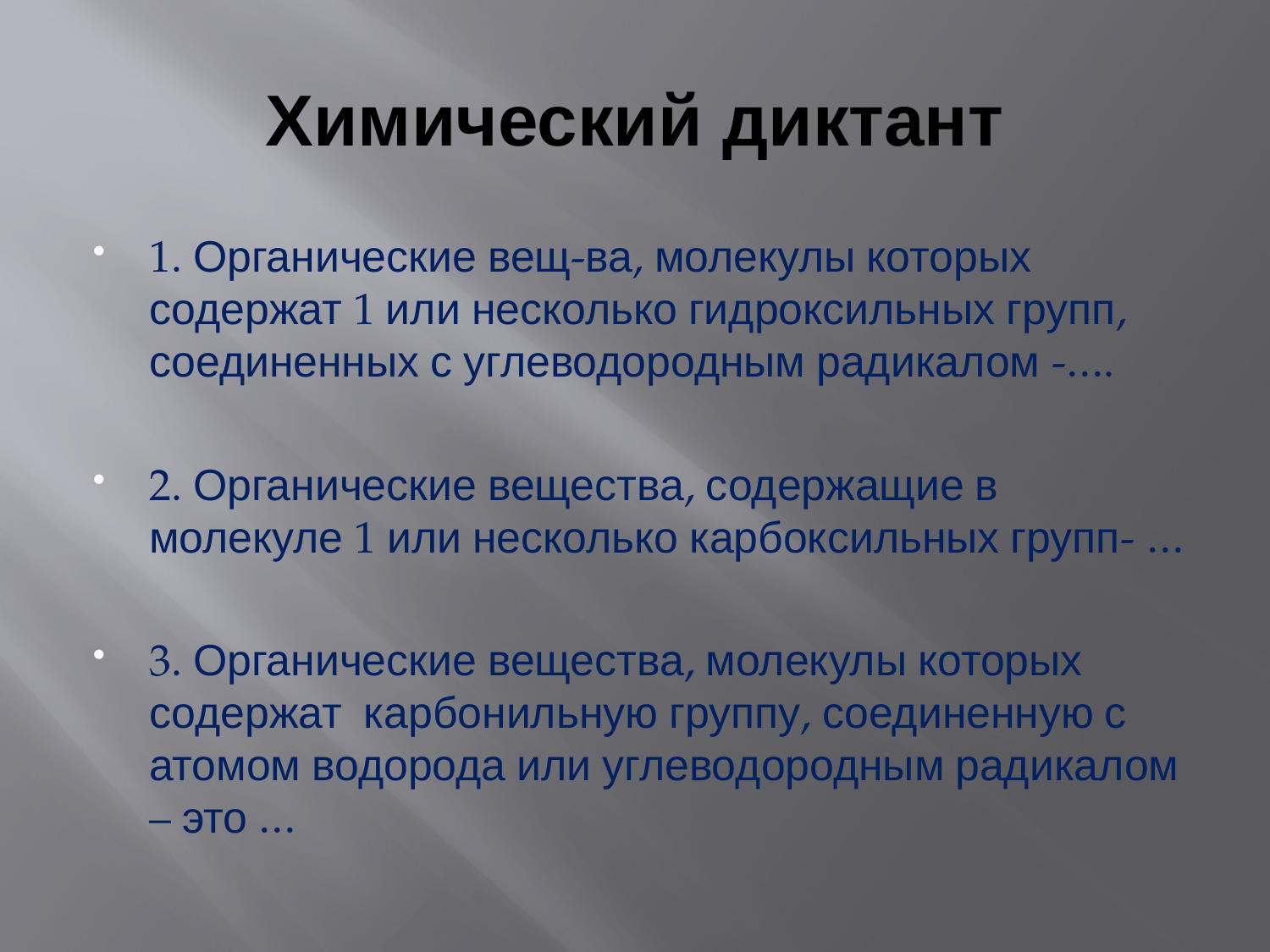

# Химический диктант
1. Органические вещ-ва, молекулы которых содержат 1 или несколько гидроксильных групп, соединенных с углеводородным радикалом -….

2. Органические вещества, содержащие в молекуле 1 или несколько карбоксильных групп- …

3. Органические вещества, молекулы которых содержат  карбонильную группу, соединенную с атомом водорода или углеводородным радикалом – это …